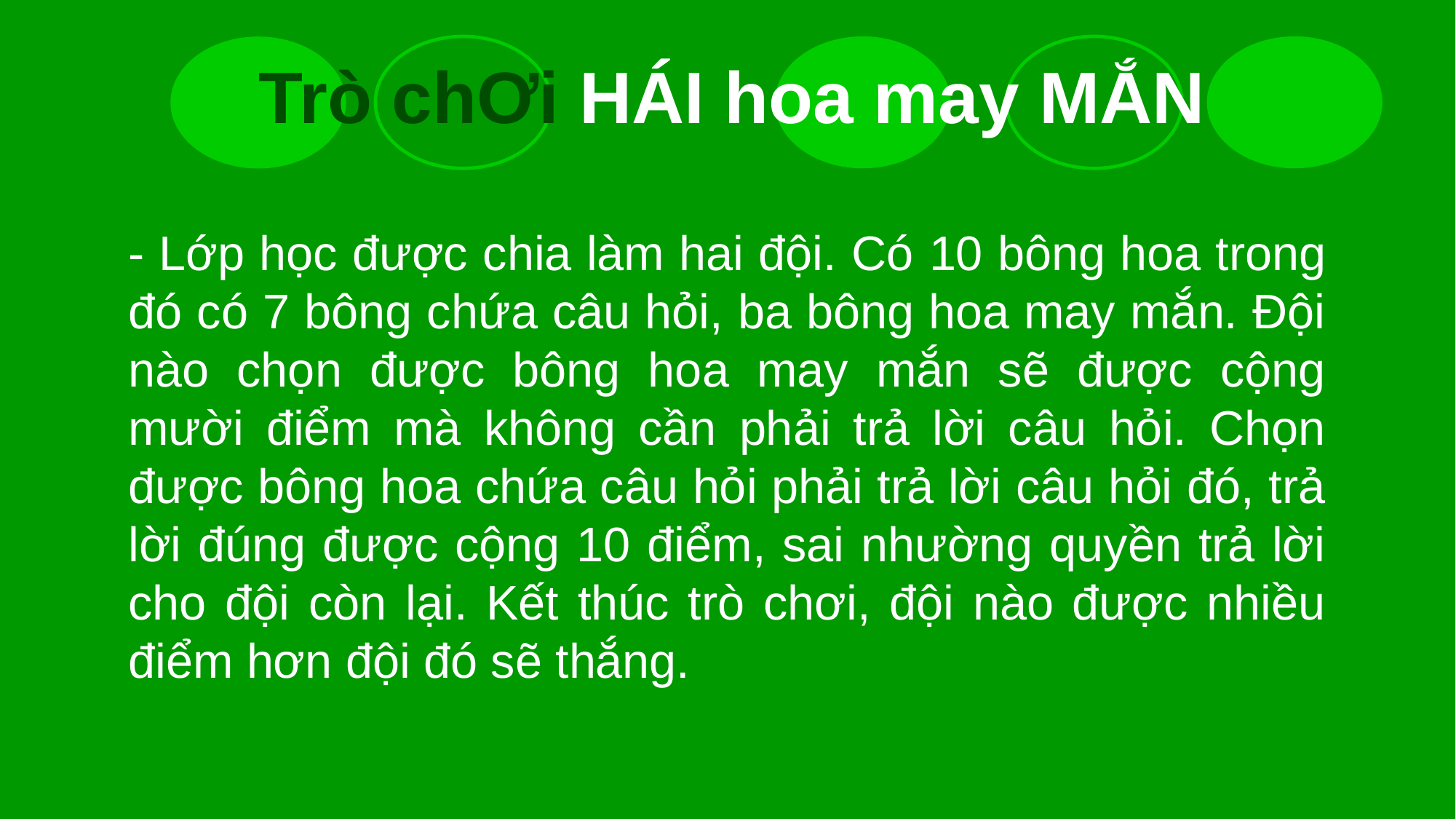

Trò chƠi HÁI hoa may MẮN
- Lớp học được chia làm hai đội. Có 10 bông hoa trong đó có 7 bông chứa câu hỏi, ba bông hoa may mắn. Đội nào chọn được bông hoa may mắn sẽ được cộng mười điểm mà không cần phải trả lời câu hỏi. Chọn được bông hoa chứa câu hỏi phải trả lời câu hỏi đó, trả lời đúng được cộng 10 điểm, sai nhường quyền trả lời cho đội còn lại. Kết thúc trò chơi, đội nào được nhiều điểm hơn đội đó sẽ thắng.